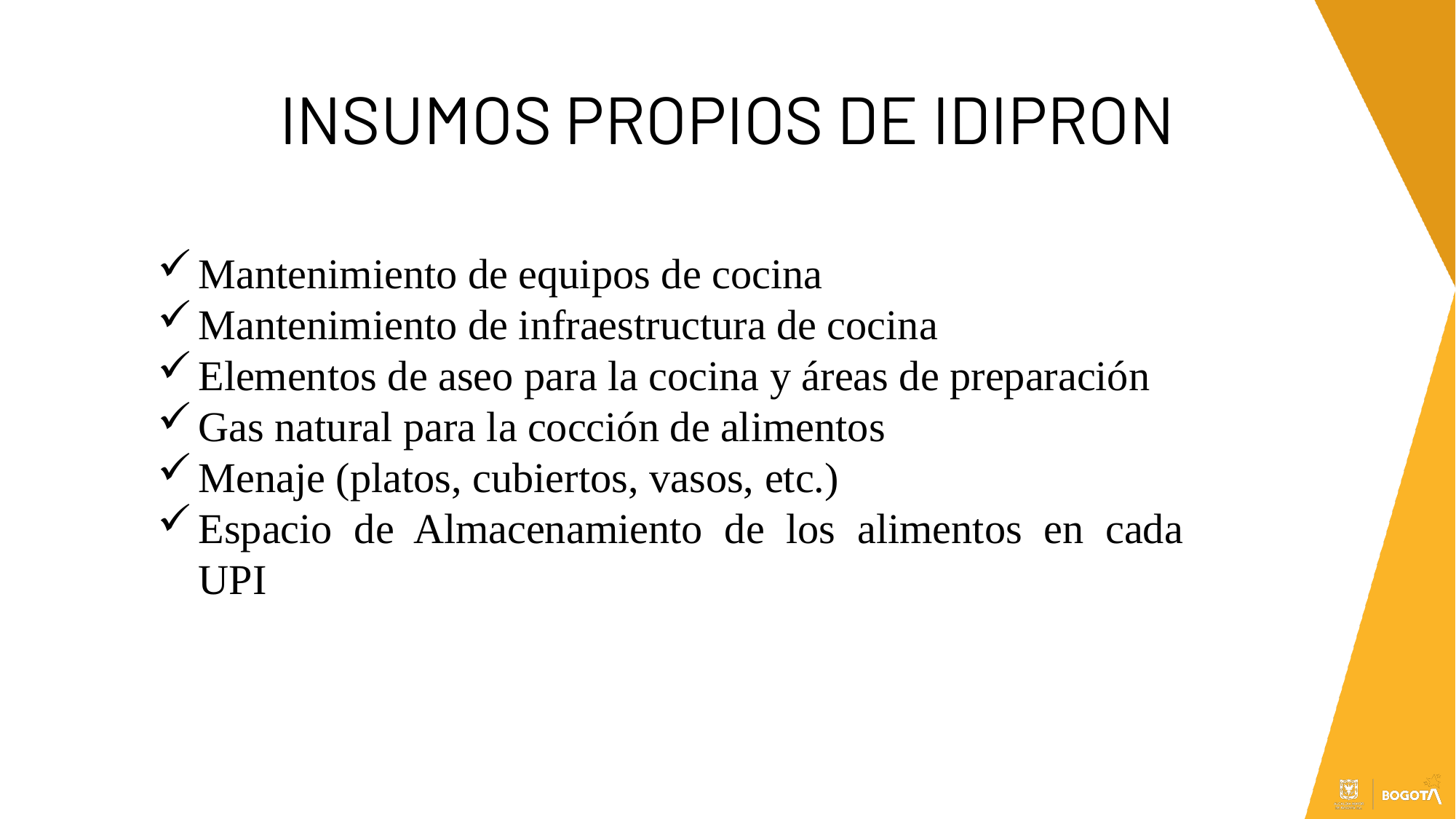

# INSUMOS PROPIOS DE IDIPRON
Mantenimiento de equipos de cocina
Mantenimiento de infraestructura de cocina
Elementos de aseo para la cocina y áreas de preparación
Gas natural para la cocción de alimentos
Menaje (platos, cubiertos, vasos, etc.)
Espacio de Almacenamiento de los alimentos en cada UPI